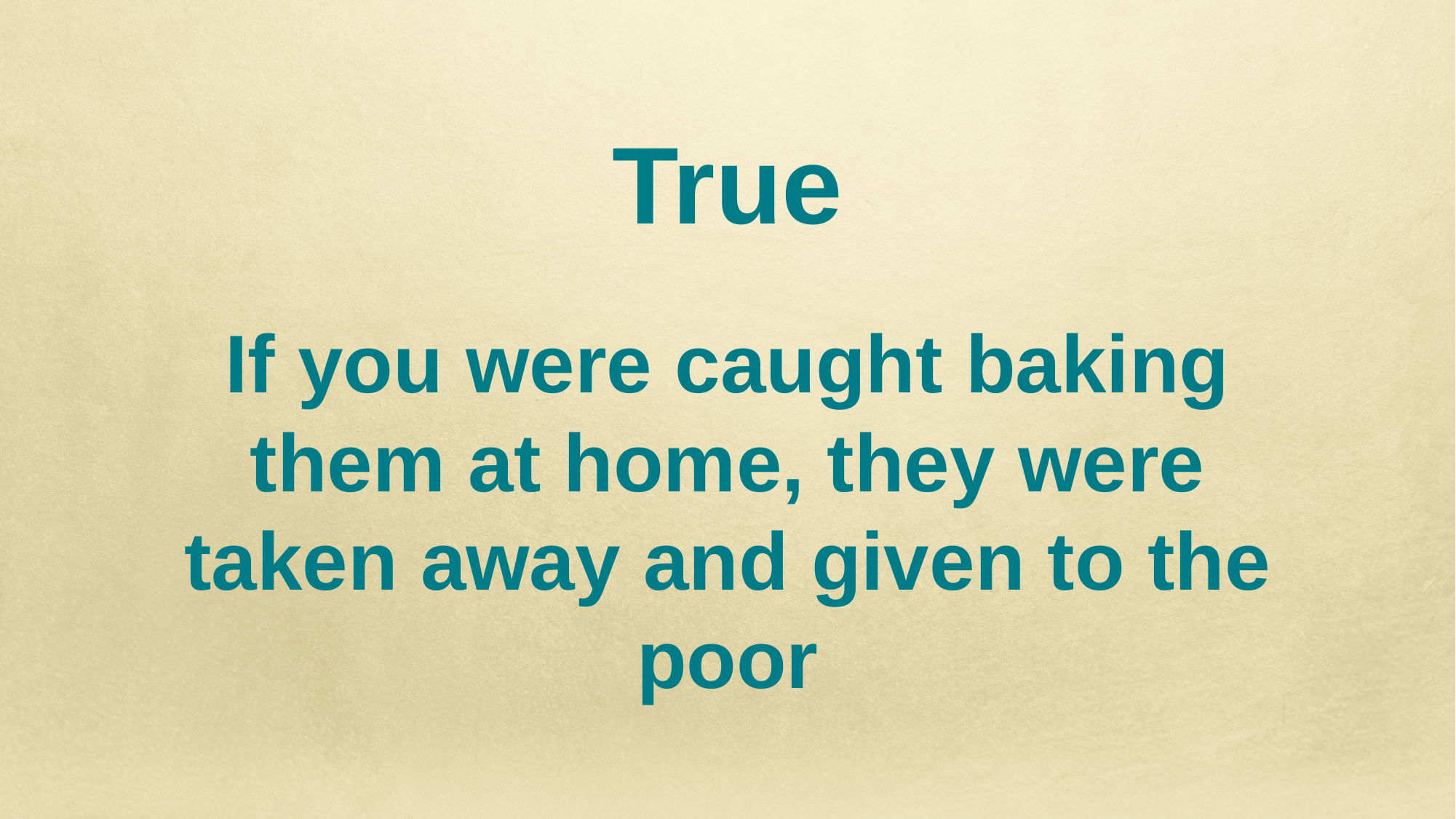

True

If you were caught baking them at home, they were taken away and given to the poor